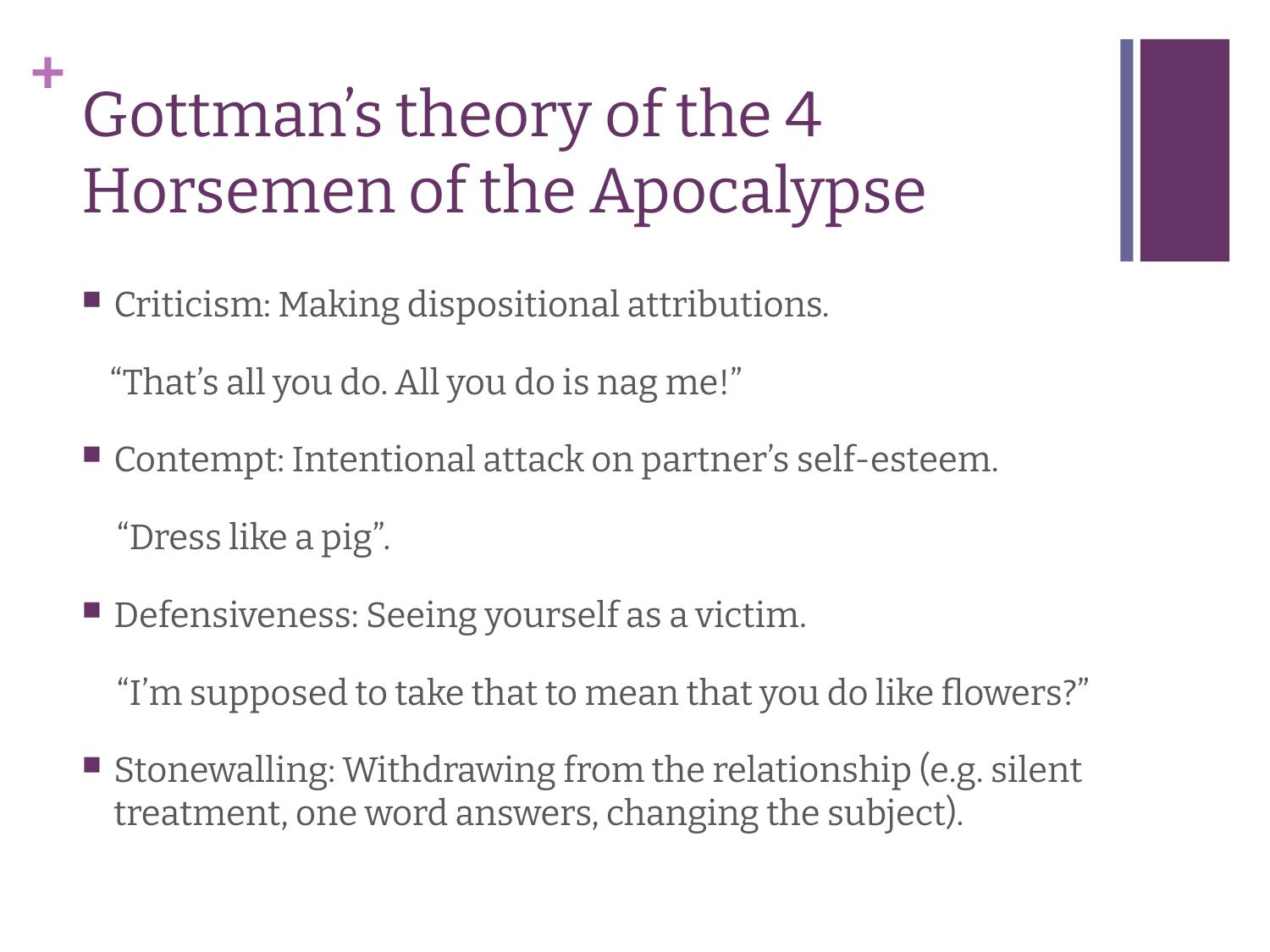

# Gottman’s theory of the 4 Horsemen of the Apocalypse
Criticism: Making dispositional attributions.
    “That’s all you do. All you do is nag me!”
Contempt: Intentional attack on partner’s self-esteem.
     “Dress like a pig”.
Defensiveness: Seeing yourself as a victim.
     “I’m supposed to take that to mean that you do like flowers?”
Stonewalling: Withdrawing from the relationship (e.g. silent treatment, one word answers, changing the subject).